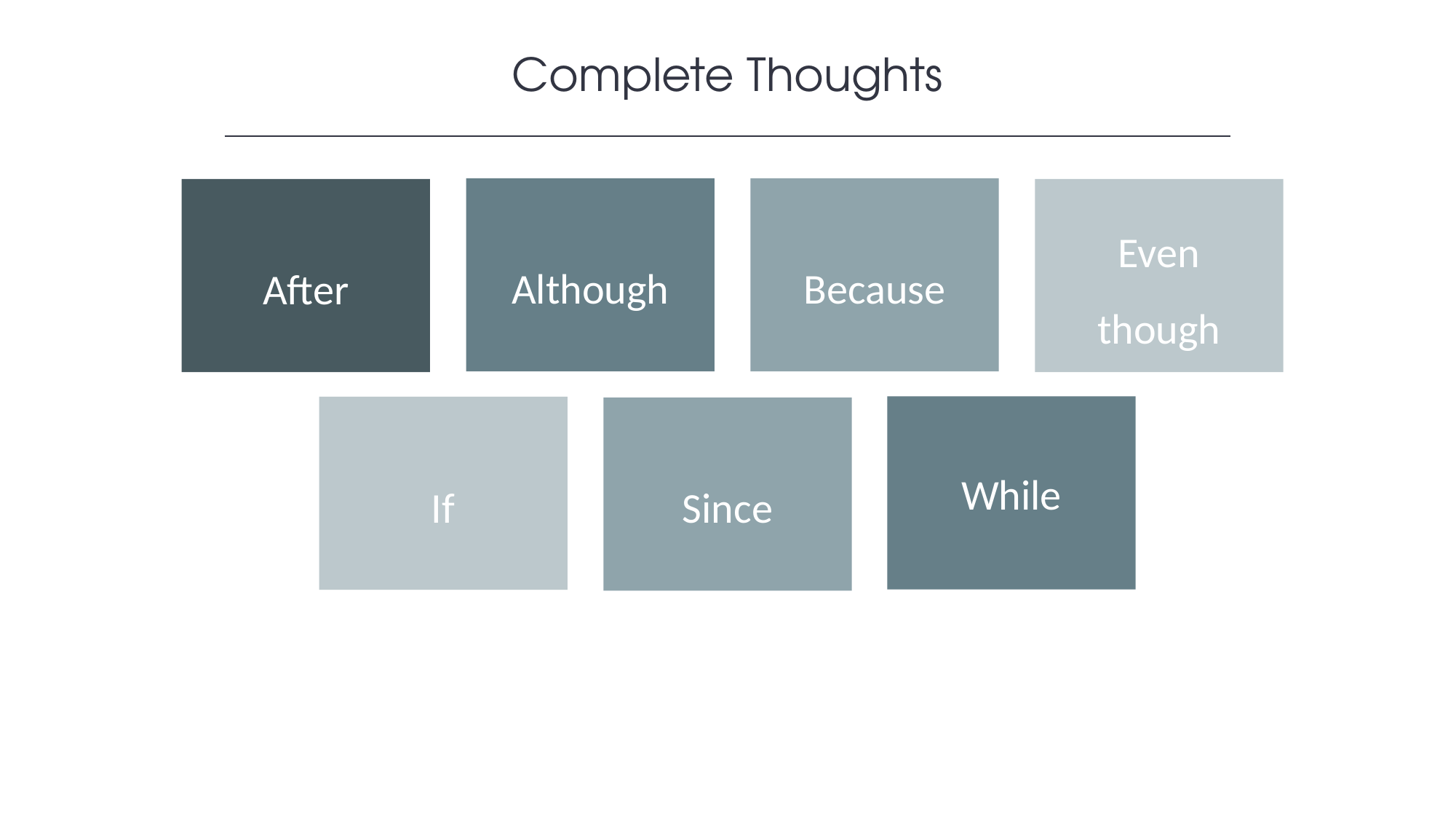

Complete Thoughts
HAWKES LEARNING

Although

Because

Even though

After
While

If

Since